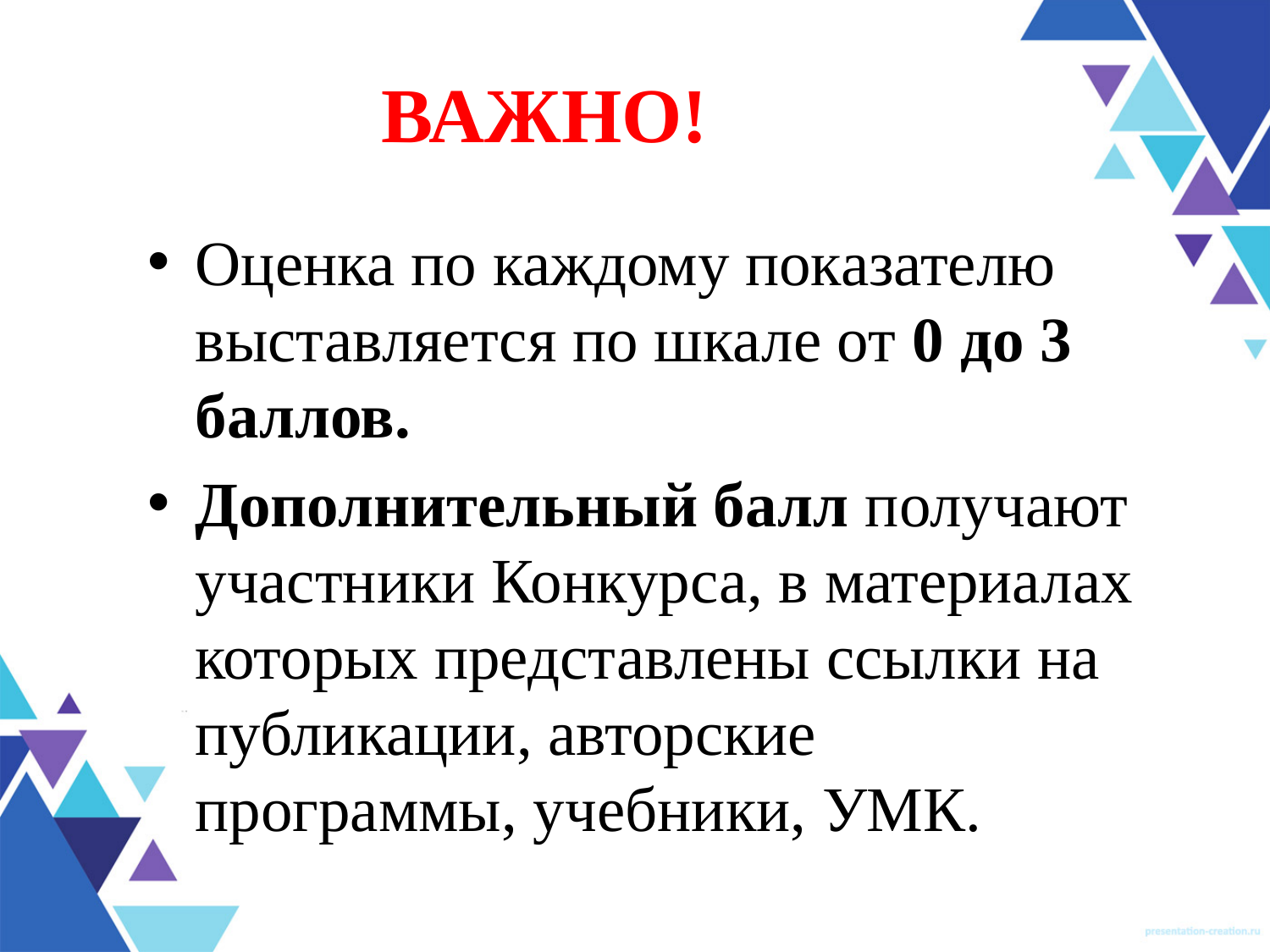

# ВАЖНО!
Оценка по каждому показателю выставляется по шкале от 0 до 3 баллов.
Дополнительный балл получают участники Конкурса, в материалах которых представлены ссылки на публикации, авторские программы, учебники, УМК.